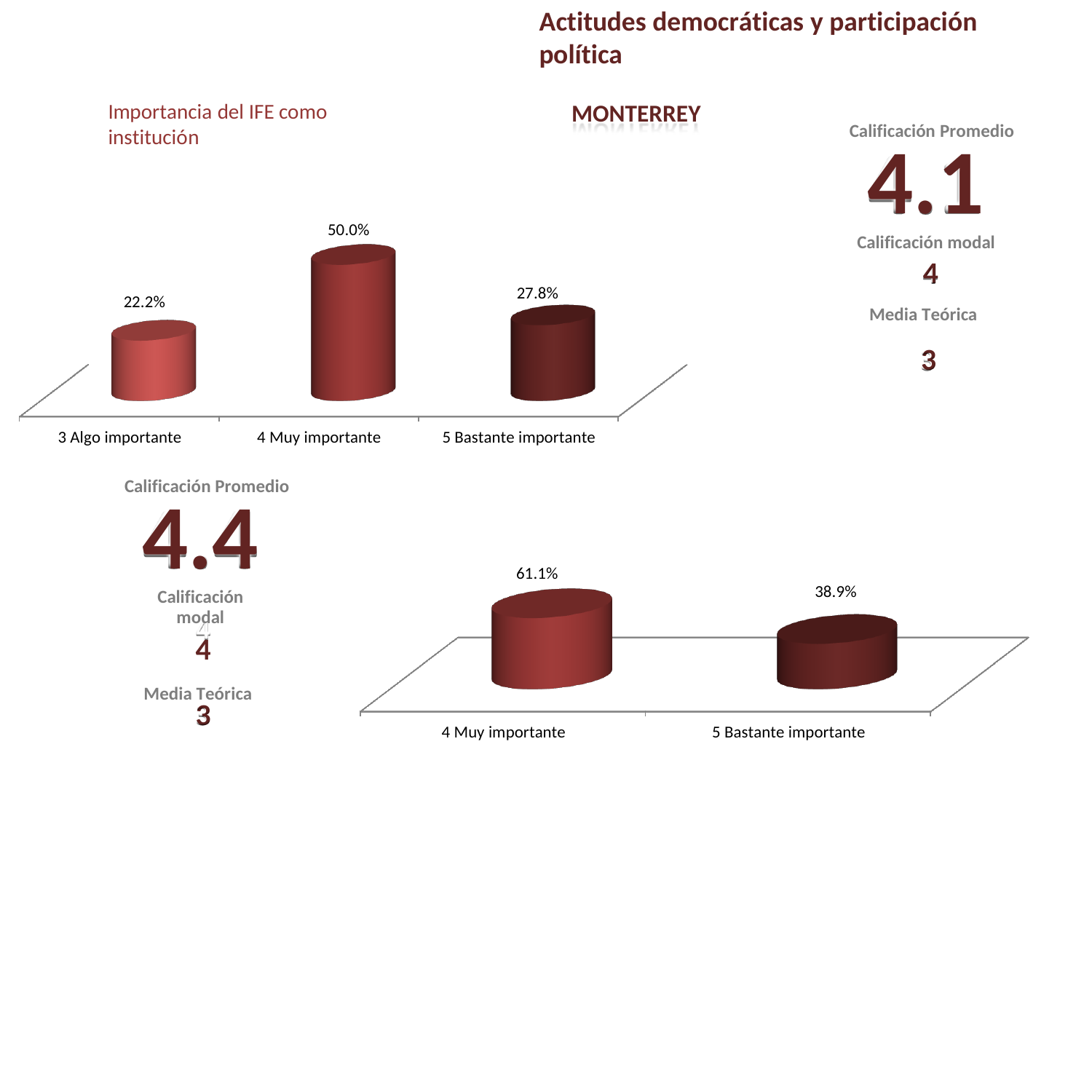

Actitudes democráticas y participación política
MONTERREY
Importancia del IFE como institución

Calificación Promedio
4.1
Calificación modal
4

Media Teórica

50.0%

27.8%
22.2%

3

3 Algo importante
4 Muy importante
5 Bastante importante

Calificación Promedio
4.4
Calificación modal
4

Media Teórica

61.1%
38.9%

3

4 Muy importante
5 Bastante importante